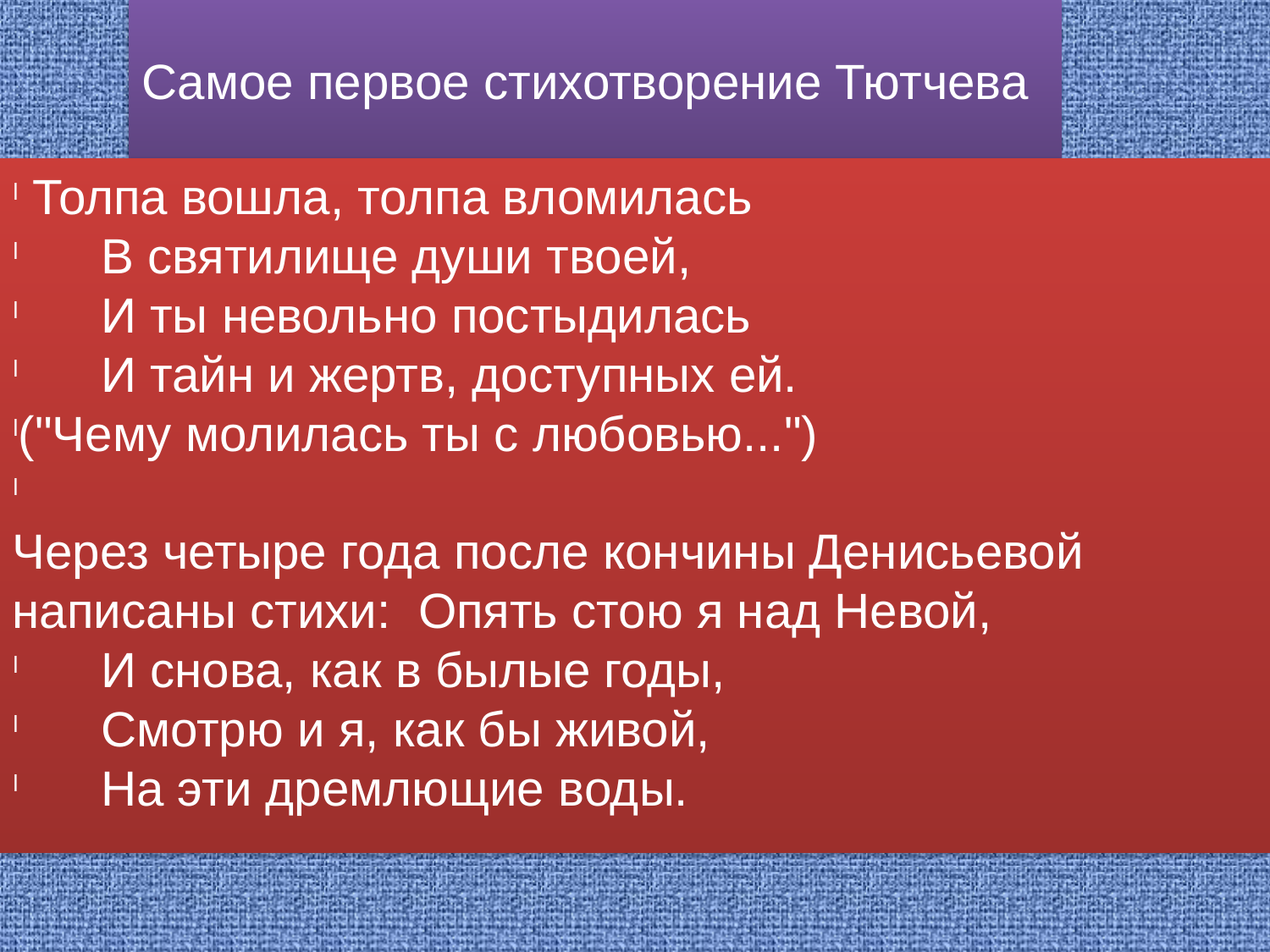

Самое первое стихотворение Тютчева
 Толпа вошла, толпа вломилась
      В святилище души твоей,
      И ты невольно постыдилась
      И тайн и жертв, доступных ей.
("Чему молилась ты с любовью...")
Через четыре года после кончины Денисьевой написаны стихи:  Опять стою я над Невой,
      И снова, как в былые годы,
      Смотрю и я, как бы живой,
      На эти дремлющие воды.